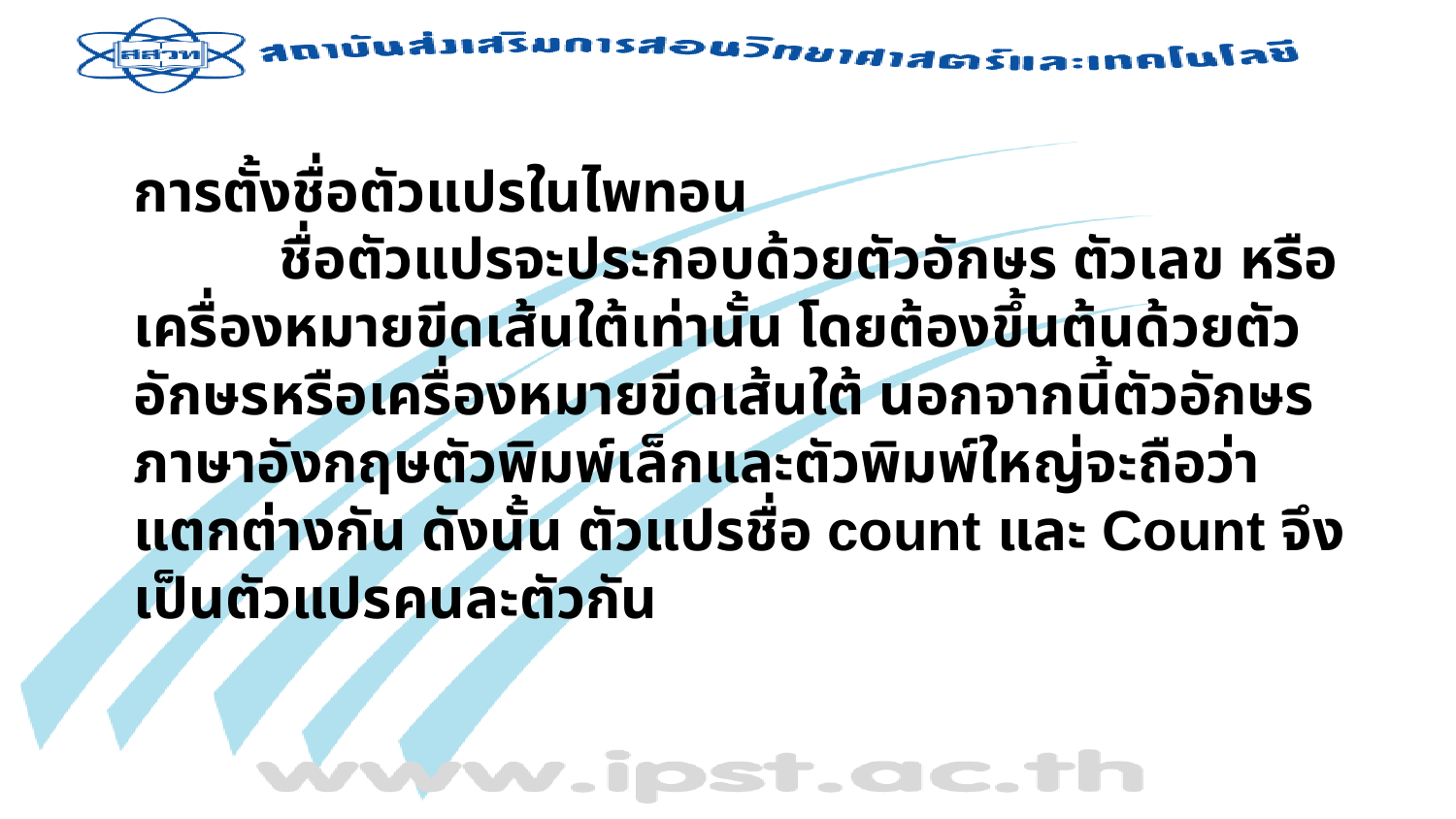

การตั้งชื่อตัวแปรในไพทอน
	ชื่อตัวแปรจะประกอบด้วยตัวอักษร ตัวเลข หรือเครื่องหมายขีดเส้นใต้เท่านั้น โดยต้องขึ้นต้นด้วยตัวอักษรหรือเครื่องหมายขีดเส้นใต้ นอกจากนี้ตัวอักษรภาษาอังกฤษตัวพิมพ์เล็กและตัวพิมพ์ใหญ่จะถือว่าแตกต่างกัน ดังนั้น ตัวแปรชื่อ count และ Count จึงเป็นตัวแปรคนละตัวกัน